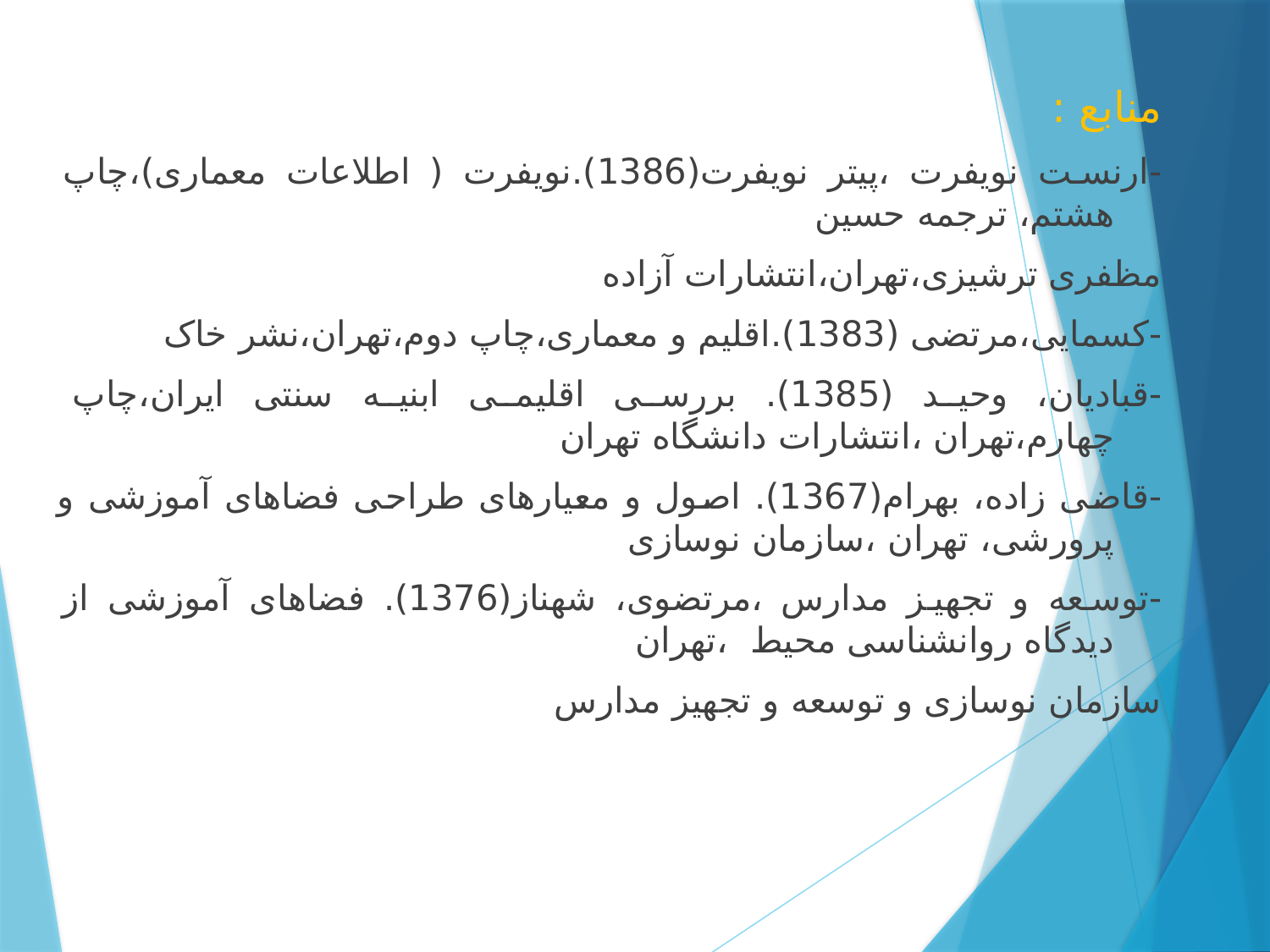

منابع :
-ارنست نویفرت ،پیتر نویفرت(1386).نویفرت ( اطلاعات معماری)،چاپ هشتم، ترجمه حسین
مظفری ترشیزی،تهران،انتشارات آزاده
-کسمایی،مرتضی (1383).اقلیم و معماری،چاپ دوم،تهران،نشر خاک
-قبادیان، وحید (1385). بررسی اقلیمی ابنیه سنتی ایران،چاپ چهارم،تهران ،انتشارات دانشگاه تهران
-قاضی زاده، بهرام(1367). اصول و معیارهای طراحی فضاهای آموزشی و پرورشی، تهران ،سازمان نوسازی
-توسعه و تجهیز مدارس ،مرتضوی، شهناز(1376). فضاهای آموزشی از دیدگاه روانشناسی محیط  ،تهران
سازمان نوسازی و توسعه و تجهیز مدارس